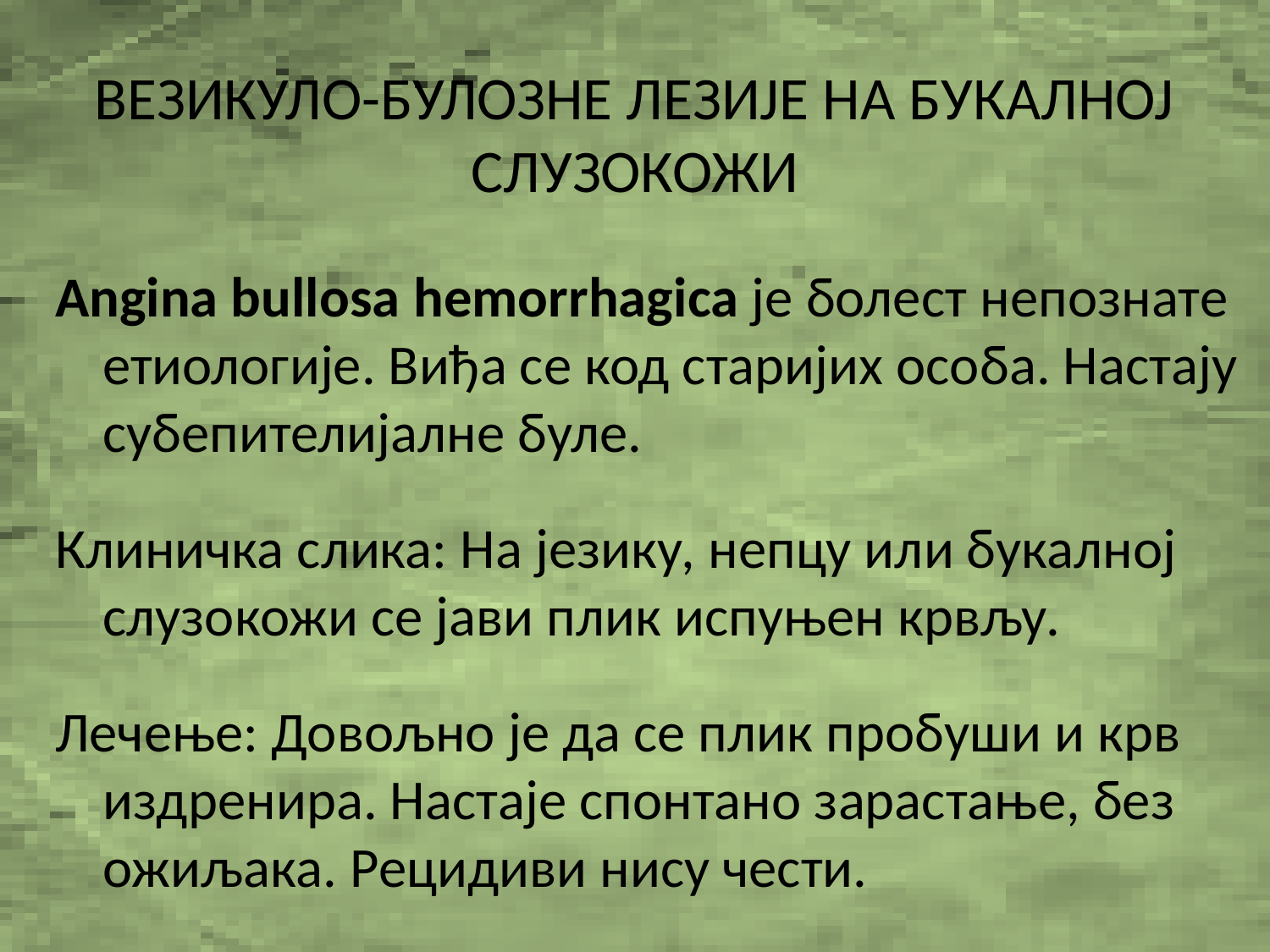

# ВЕЗИКУЛО-БУЛОЗНЕ ЛЕЗИЈЕ НА БУКАЛНОЈ СЛУЗОКОЖИ
Angina bullosa hemorrhagica је болест непознате етиологије. Виђа се код старијих особа. Настају субепителијалне буле.

Клиничка слика: На језику, непцу или букалној слузокожи се јави плик испуњен крвљу.

Лечење: Довољно је да се плик пробуши и крв издренира. Настаје спонтано зарастање, без ожиљака. Рецидиви нису чести.